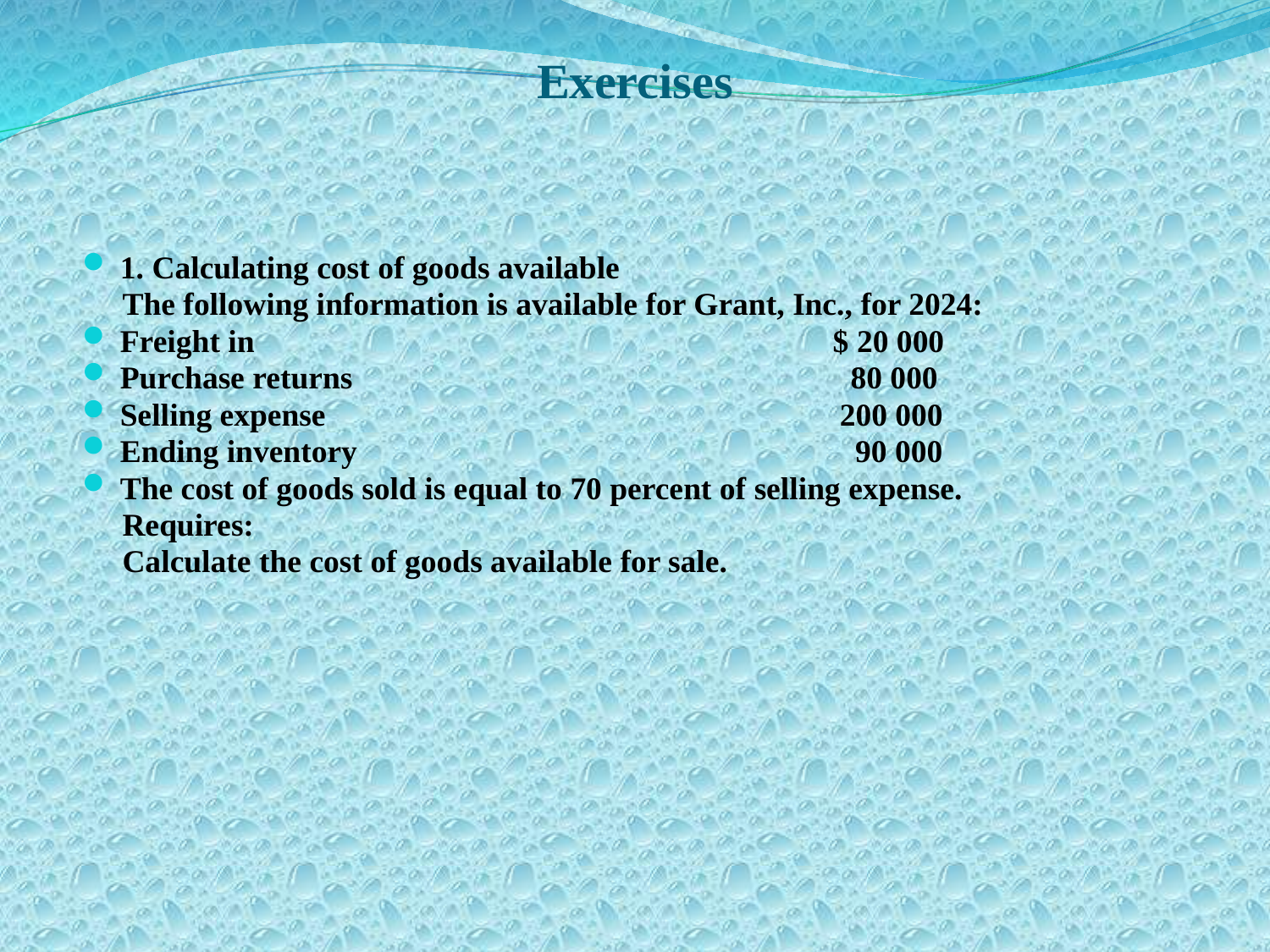

Exercises
1. Calculating cost of goods available
     The following information is available for Grant, Inc., for 2024:
Freight in                                                                        $ 20 000
Purchase returns                                                              80 000
Selling expense                                                                200 000
Ending inventory                                                              90 000
The cost of goods sold is equal to 70 percent of selling expense.
     Requires:
     Calculate the cost of goods available for sale.